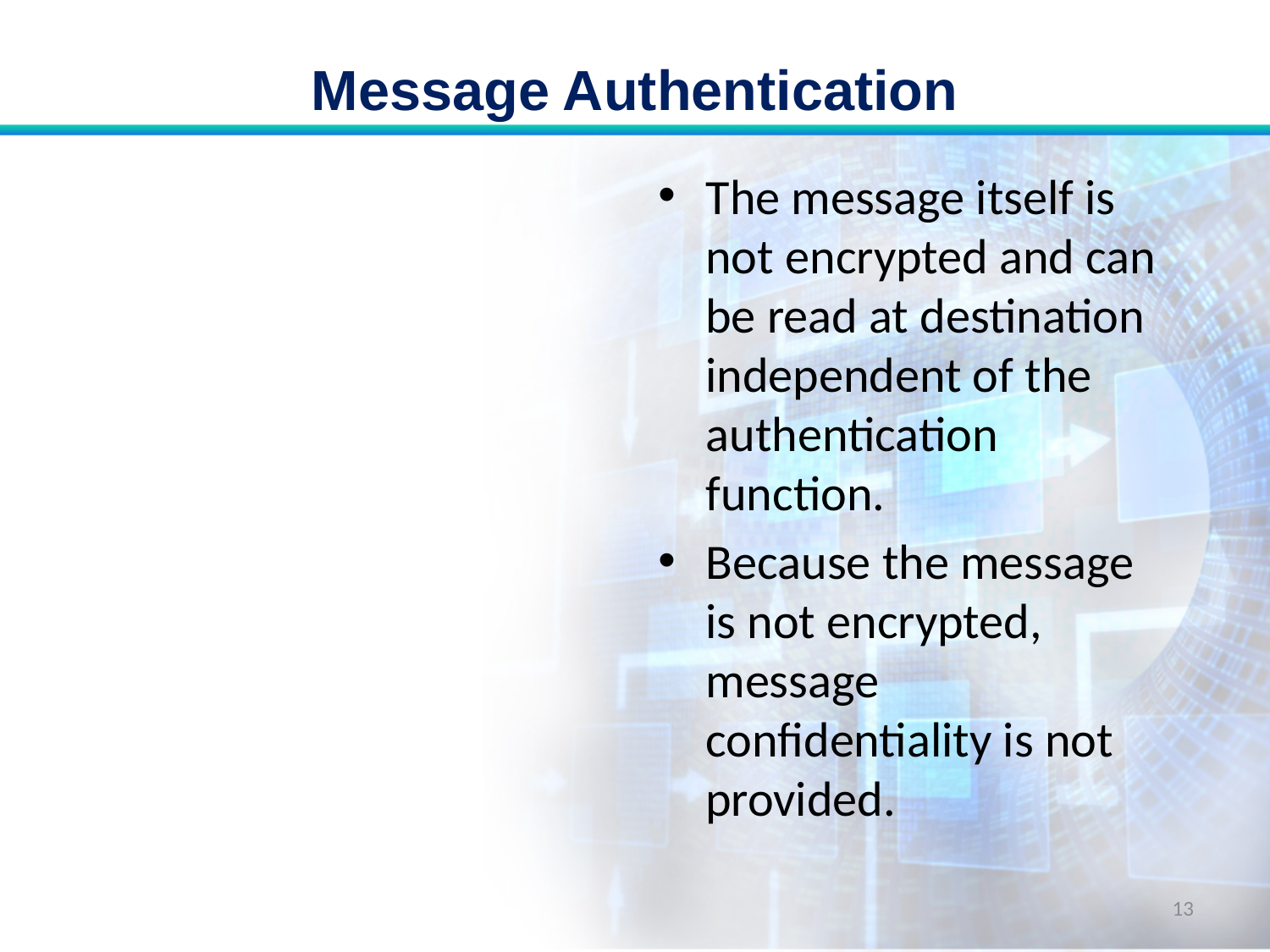

# Message Authentication
The message itself is not encrypted and can be read at destination independent of the authentication function.
Because the message is not encrypted, message confidentiality is not provided.
13